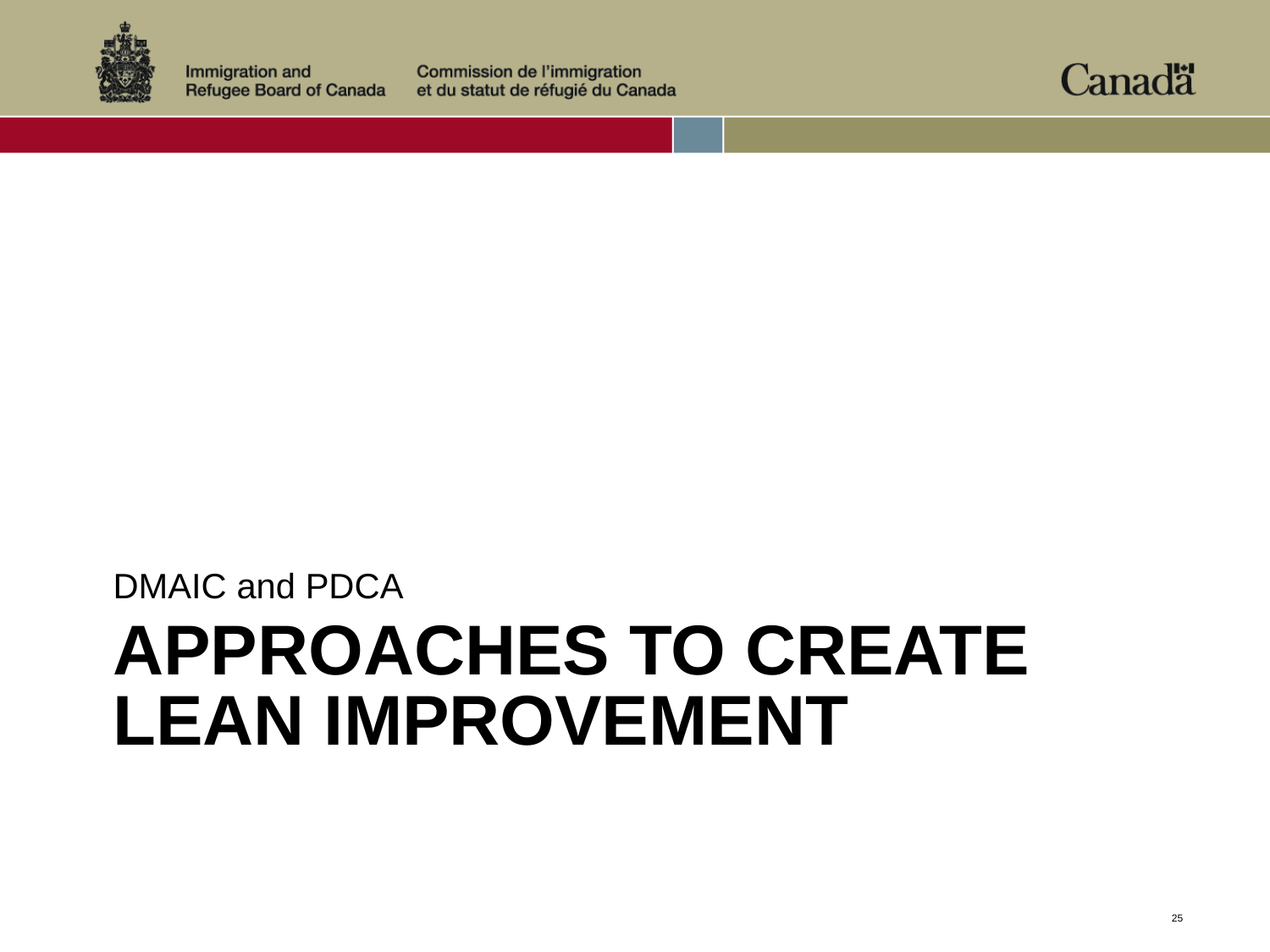

DMAIC and PDCA
# Approaches to create Lean Improvement
25